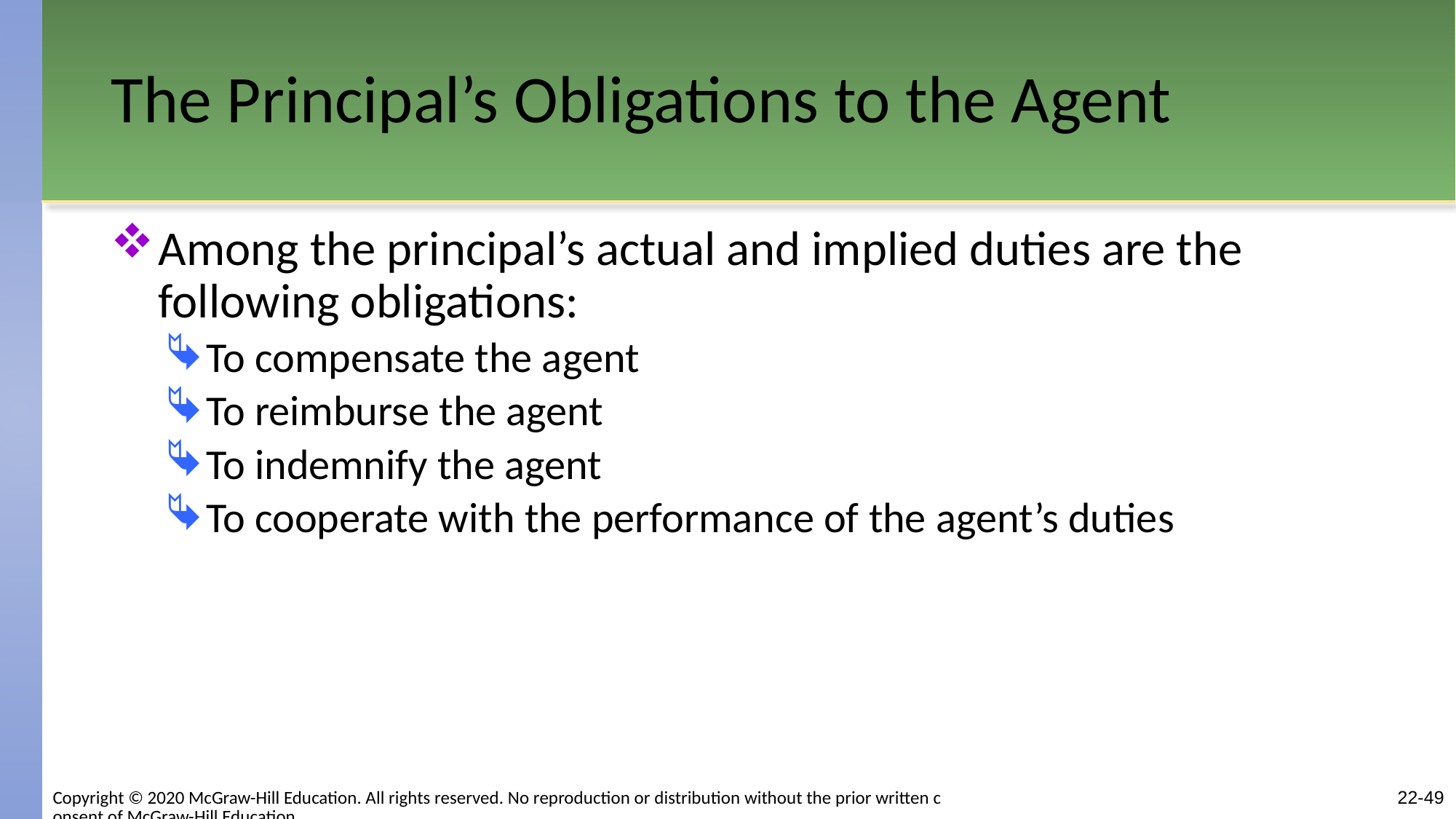

# The Principal’s Obligations to the Agent
Among the principal’s actual and implied duties are the following obligations:
To compensate the agent
To reimburse the agent
To indemnify the agent
To cooperate with the performance of the agent’s duties
22-49
Copyright © 2020 McGraw-Hill Education. All rights reserved. No reproduction or distribution without the prior written consent of McGraw-Hill Education.